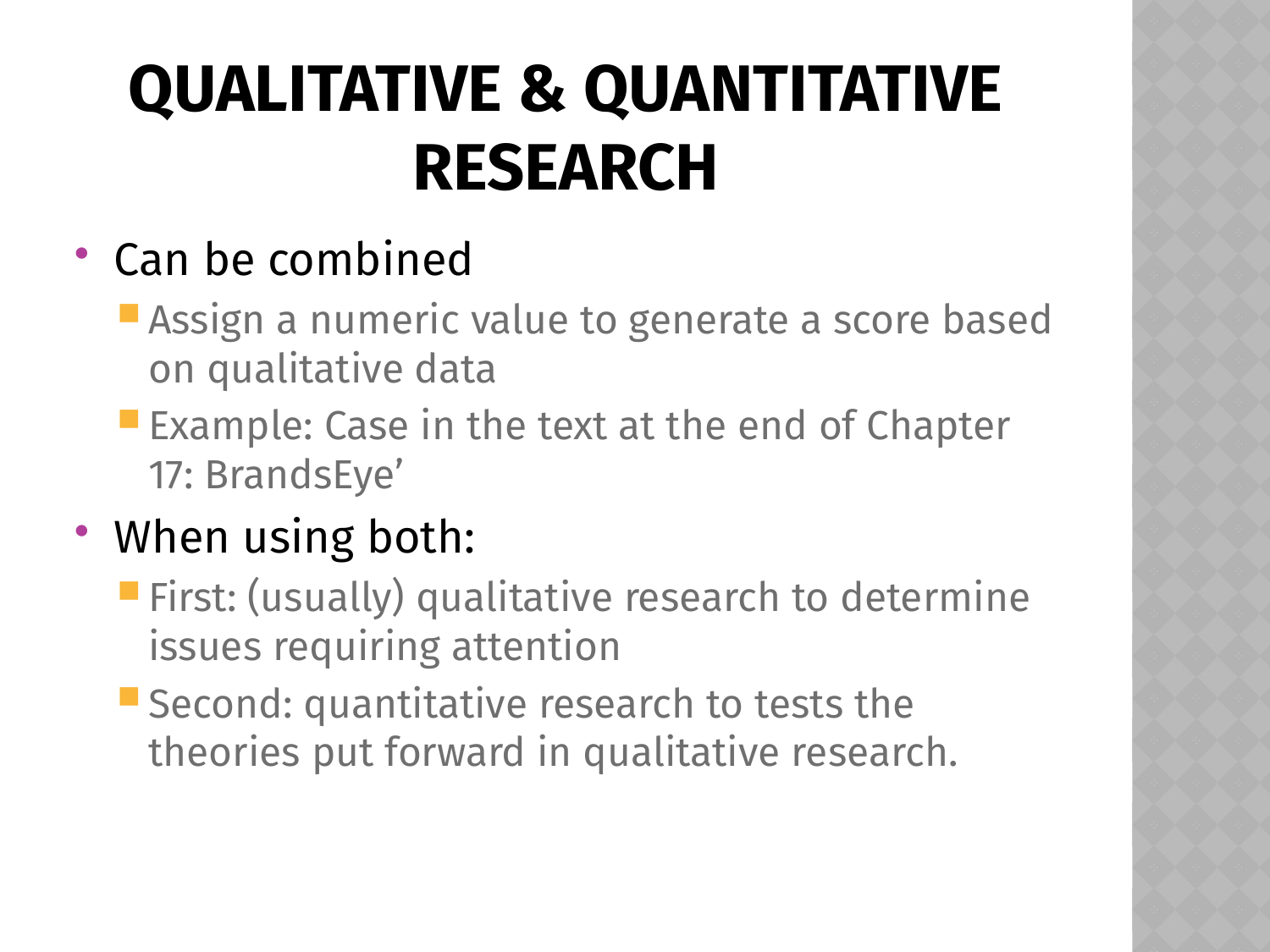

# Qualitative & Quantitative Research
Can be combined
Assign a numeric value to generate a score based on qualitative data
Example: Case in the text at the end of Chapter 17: BrandsEye’
When using both:
First: (usually) qualitative research to determine issues requiring attention
Second: quantitative research to tests the theories put forward in qualitative research.